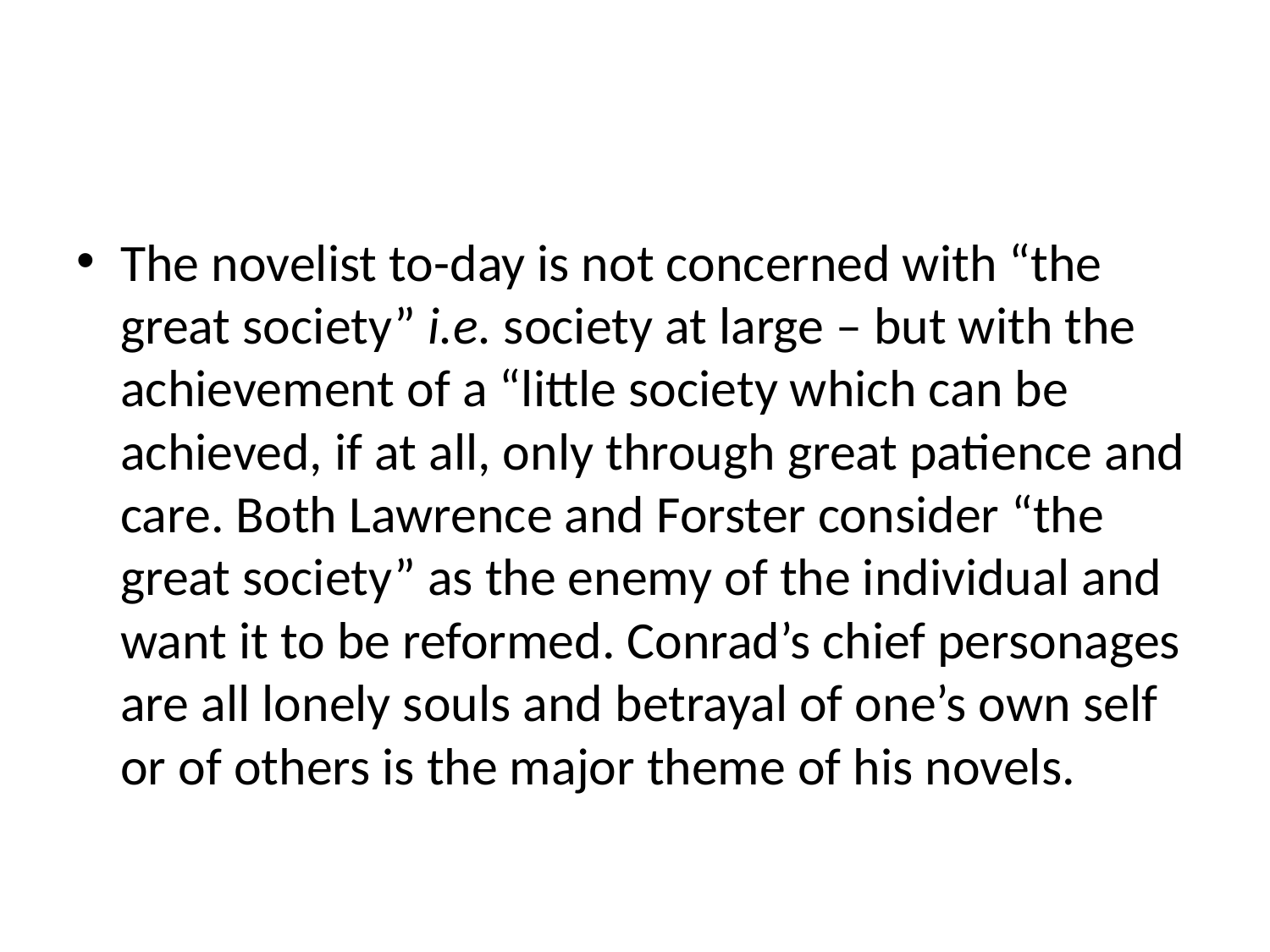

#
The novelist to-day is not concerned with “the great society” i.e. society at large – but with the achievement of a “little society which can be achieved, if at all, only through great patience and care. Both Lawrence and Forster consider “the great society” as the enemy of the individual and want it to be reformed. Conrad’s chief personages are all lonely souls and betrayal of one’s own self or of others is the major theme of his novels.